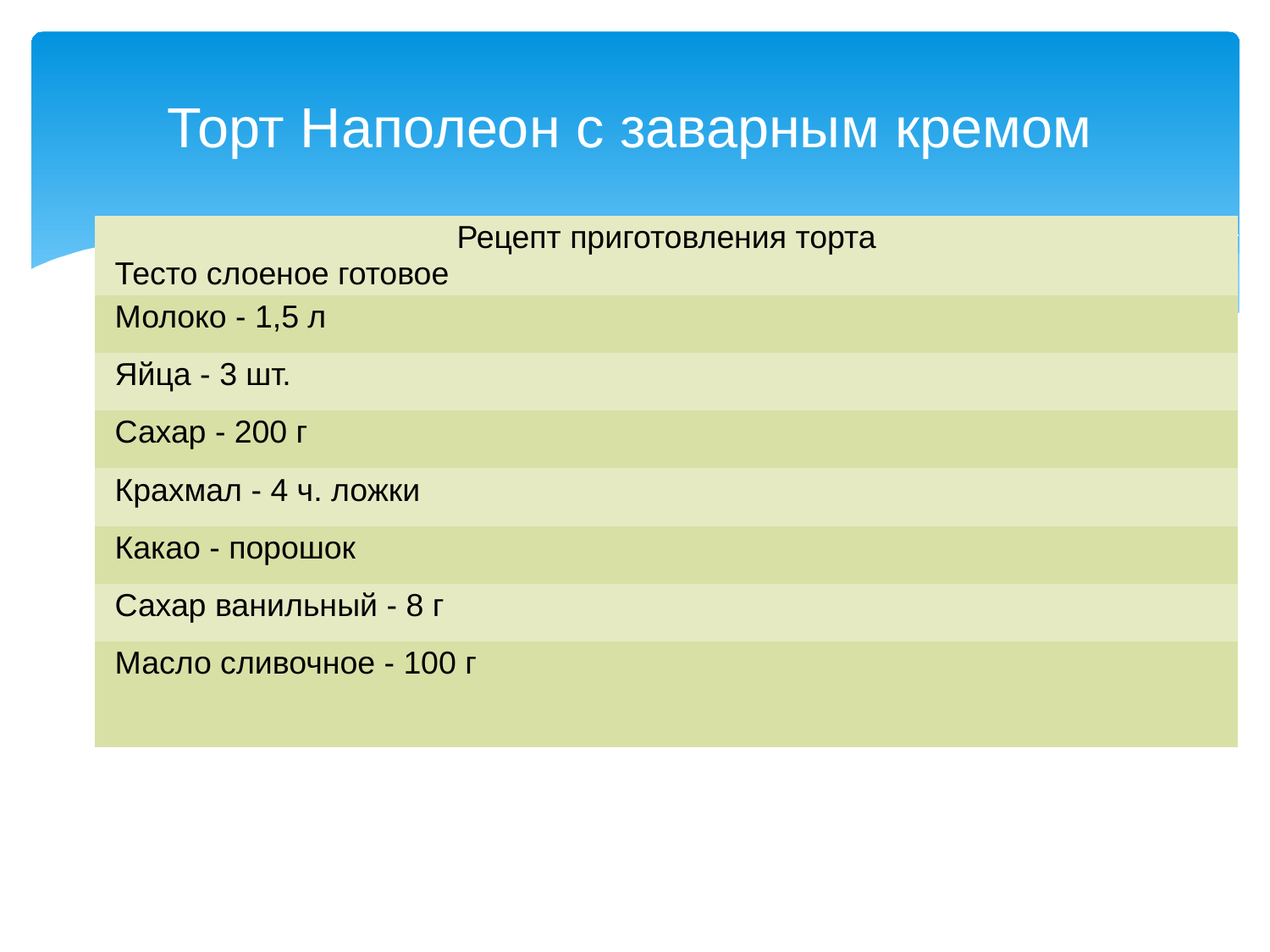

# Торт Наполеон с заварным кремом
| Рецепт приготовления торта Тесто слоеное готовое |
| --- |
| Молоко - 1,5 л |
| Яйца - 3 шт. |
| Сахар - 200 г |
| Крахмал - 4 ч. ложки |
| Какао - порошок |
| Сахар ванильный - 8 г |
| Масло сливочное - 100 г |